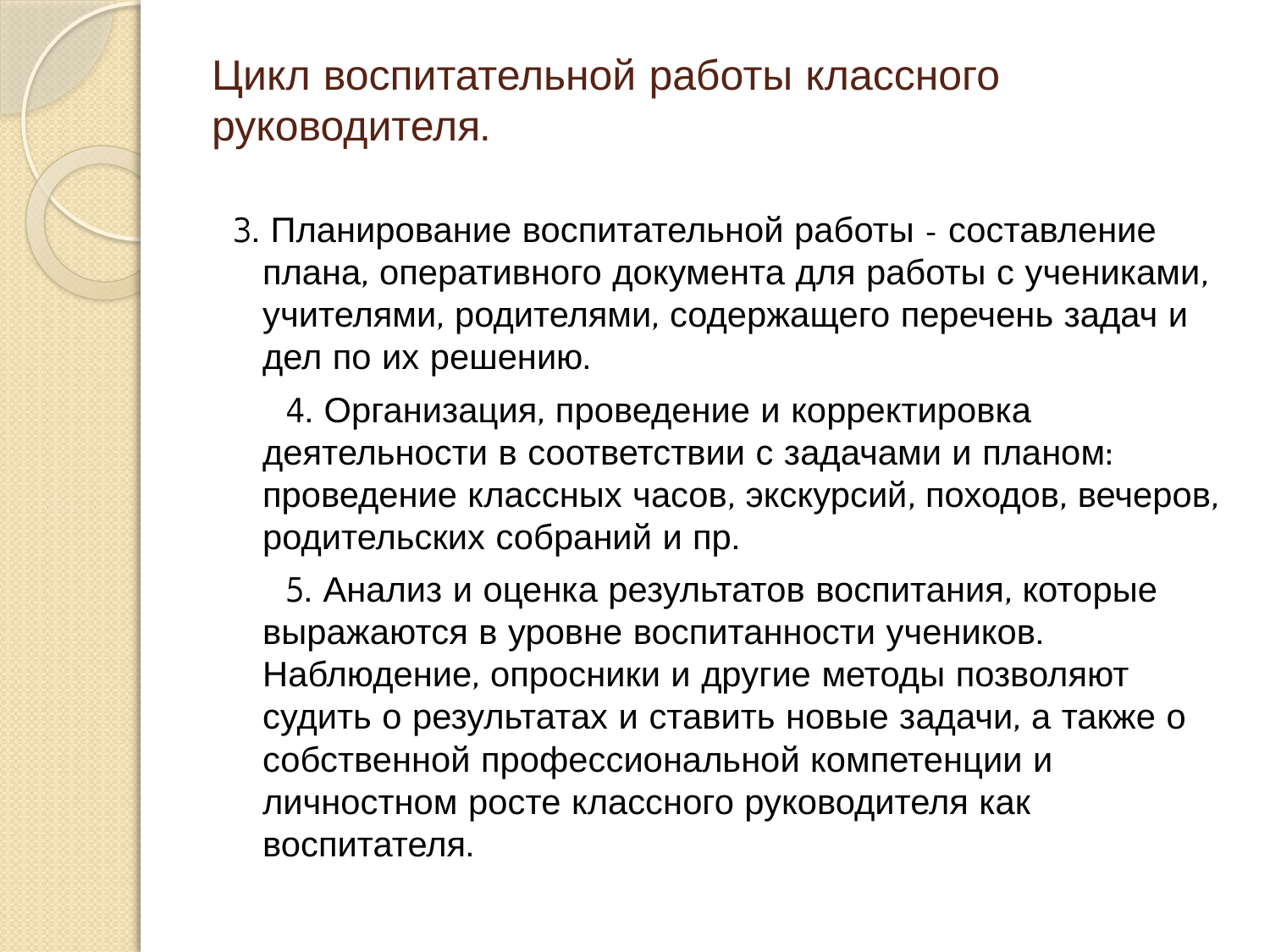

# Цикл воспитательной работы классного руководителя.
 3. Планирование воспитательной работы - составление плана, оперативного документа для работы с учениками, учителями, родителями, содержащего перечень задач и дел по их решению.
      4. Организация, проведение и корректировка деятельности в соответствии с задачами и планом: проведение классных часов, экскурсий, походов, вечеров, родительских собраний и пр.
      5. Анализ и оценка результатов воспитания, которые выражаются в уровне воспитанности учеников. Наблюдение, опросники и другие методы позволяют судить о результатах и ставить новые задачи, а также о собственной профессиональной компетенции и личностном росте классного руководителя как воспитателя.